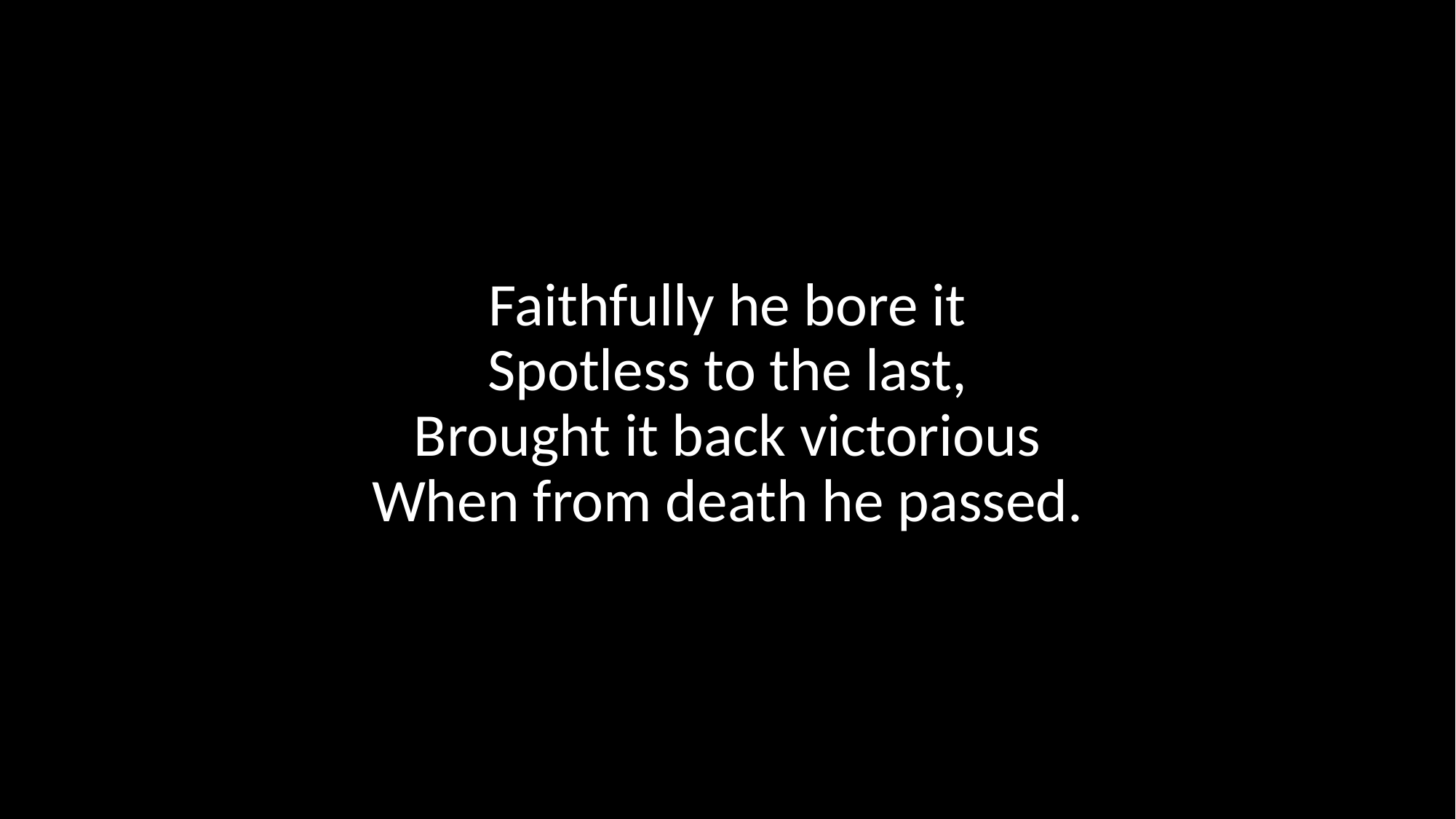

Faithfully he bore it
Spotless to the last,
Brought it back victorious
When from death he passed.